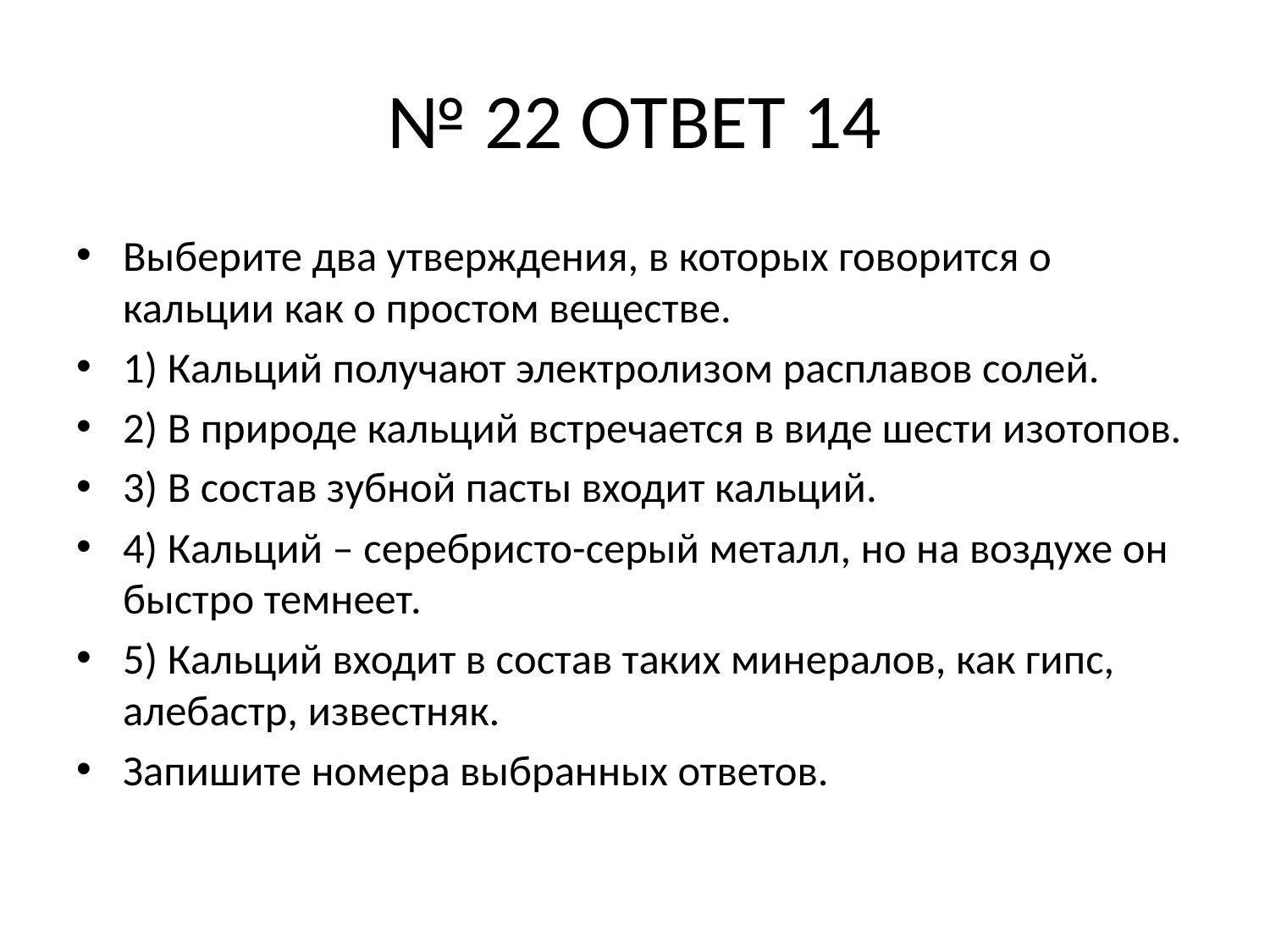

# № 22 ОТВЕТ 14
Выберите два утверждения, в которых говорится о кальции как о простом веществе.
1) Кальций получают электролизом расплавов солей.
2) В природе кальций встречается в виде шести изотопов.
3) В состав зубной пасты входит кальций.
4) Кальций – серебристо-серый металл, но на воздухе он быстро темнеет.
5) Кальций входит в состав таких минералов, как гипс, алебастр, известняк.
Запишите номера выбранных ответов.